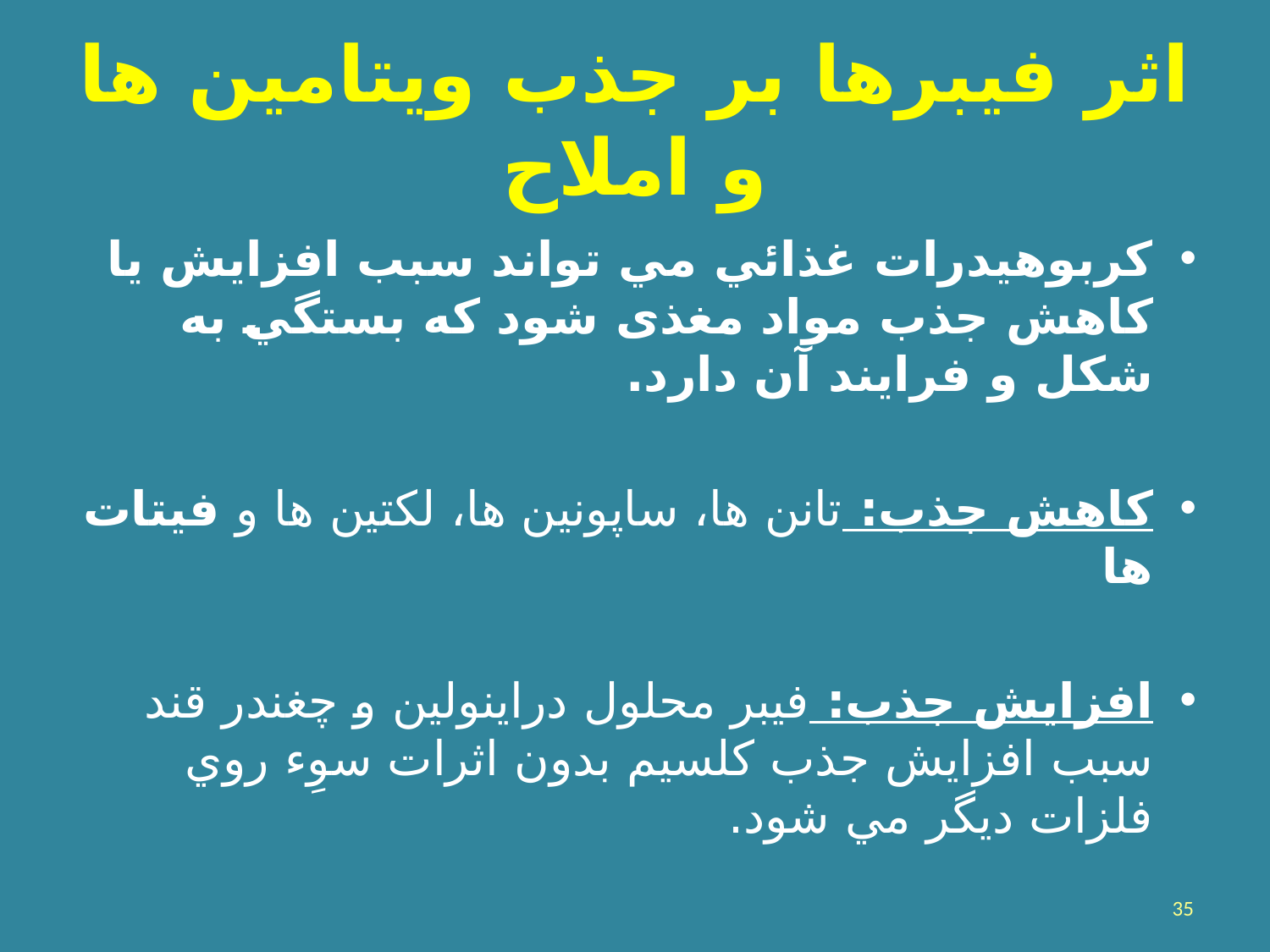

# اثر فيبرها بر جذب ويتامين ها و املاح
کربوهيدرات غذائي مي تواند سبب افزايش يا کاهش جذب مواد مغذی شود که بستگي به شکل و فرايند آن دارد.

کاهش جذب: تانن ها، ساپونين ها، لکتين ها و فيتات ها

افزايش جذب: فيبر محلول دراينولين و چغندر قند سبب افزايش جذب کلسيم بدون اثرات سوِء روي فلزات ديگر مي شود.
35